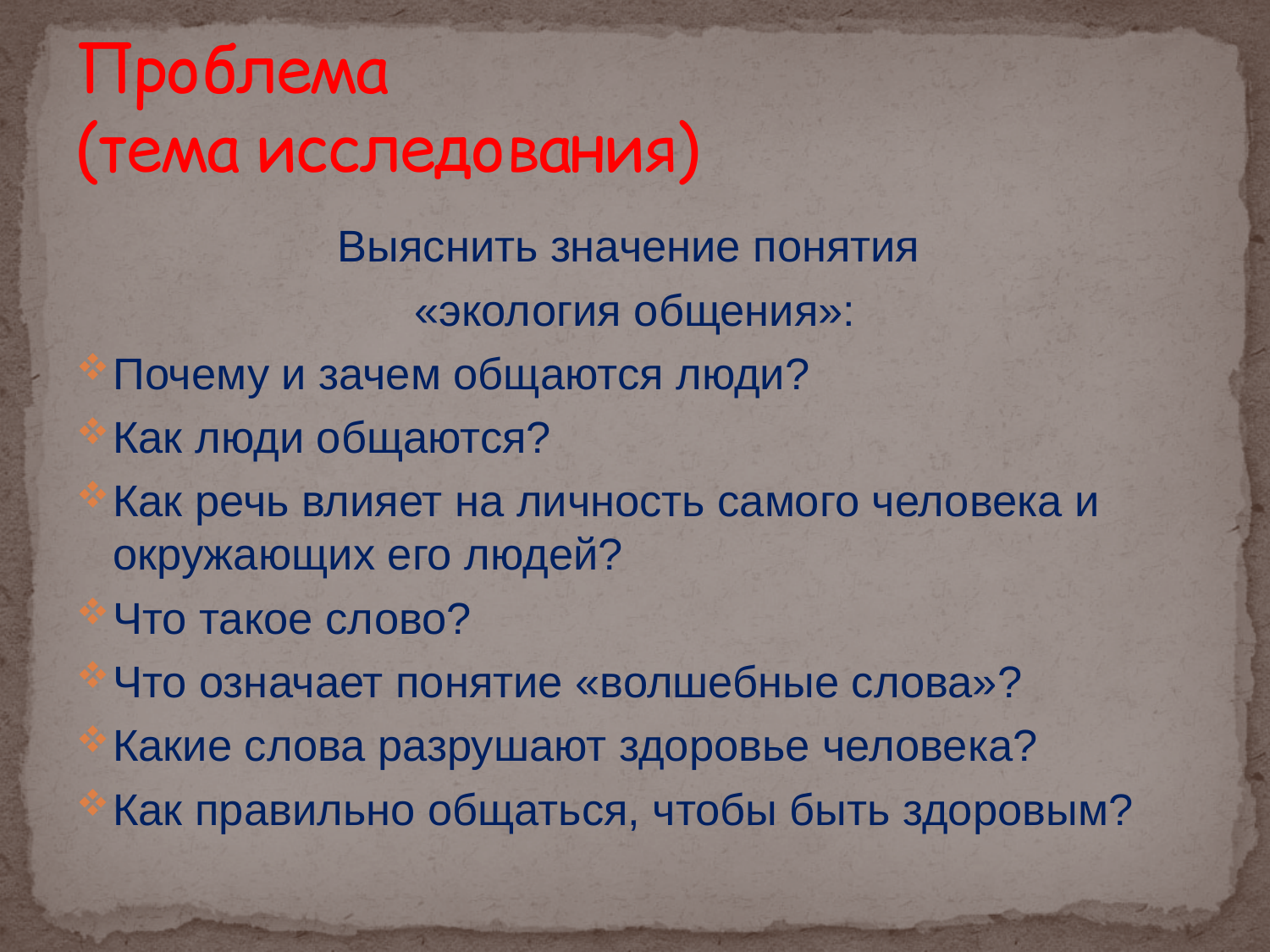

# Проблема (тема исследования)
Выяснить значение понятия
«экология общения»:
Почему и зачем общаются люди?
Как люди общаются?
Как речь влияет на личность самого человека и окружающих его людей?
Что такое слово?
Что означает понятие «волшебные слова»?
Какие слова разрушают здоровье человека?
Как правильно общаться, чтобы быть здоровым?